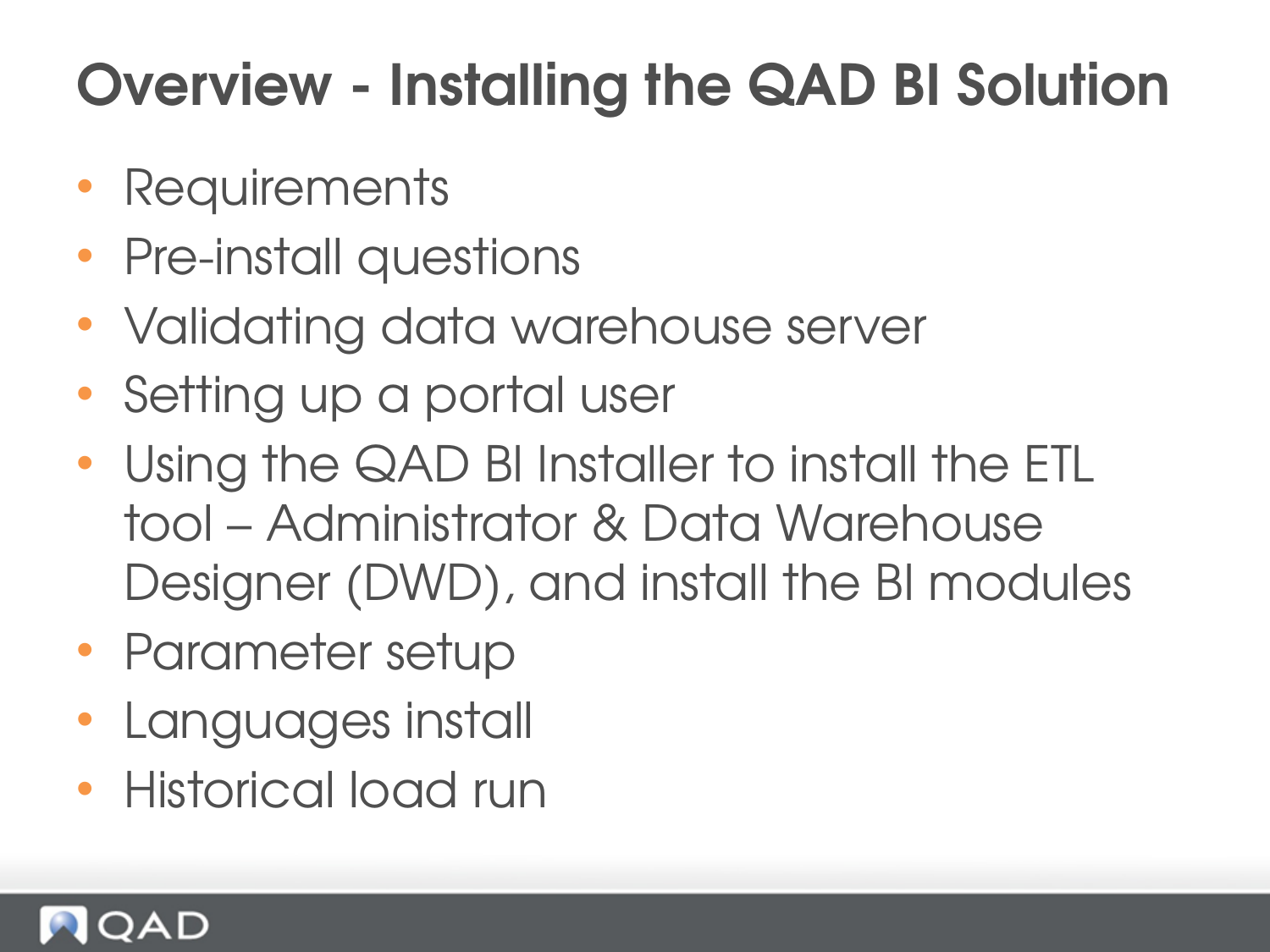

# Overview - Installing the QAD BI Solution
Requirements
Pre-install questions
Validating data warehouse server
Setting up a portal user
Using the QAD BI Installer to install the ETL tool – Administrator & Data Warehouse Designer (DWD), and install the BI modules
Parameter setup
Languages install
Historical load run